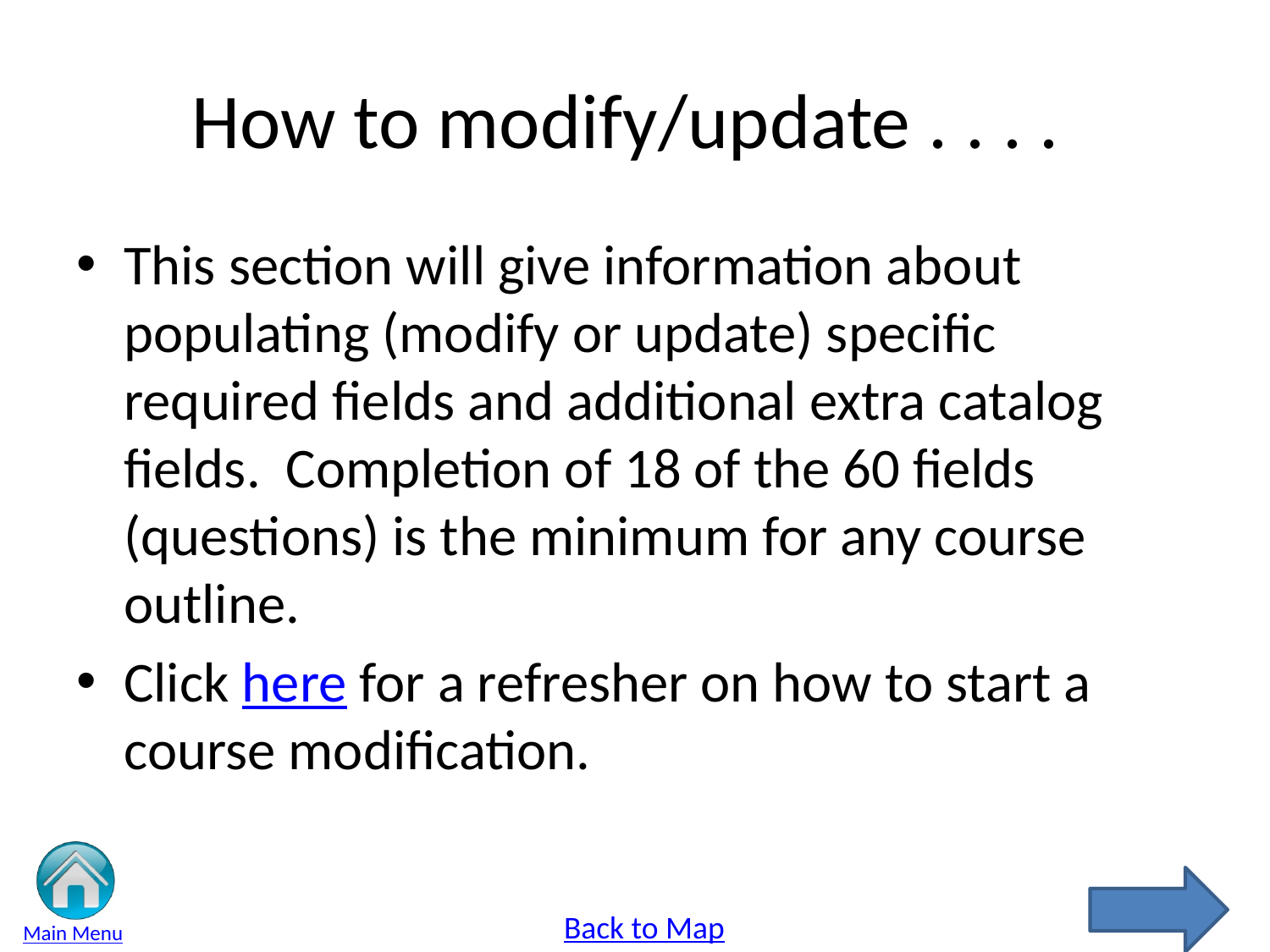

# How to modify/update . . . .
This section will give information about populating (modify or update) specific required fields and additional extra catalog fields.  Completion of 18 of the 60 fields (questions) is the minimum for any course outline.
Click here for a refresher on how to start a course modification.
Back to Map